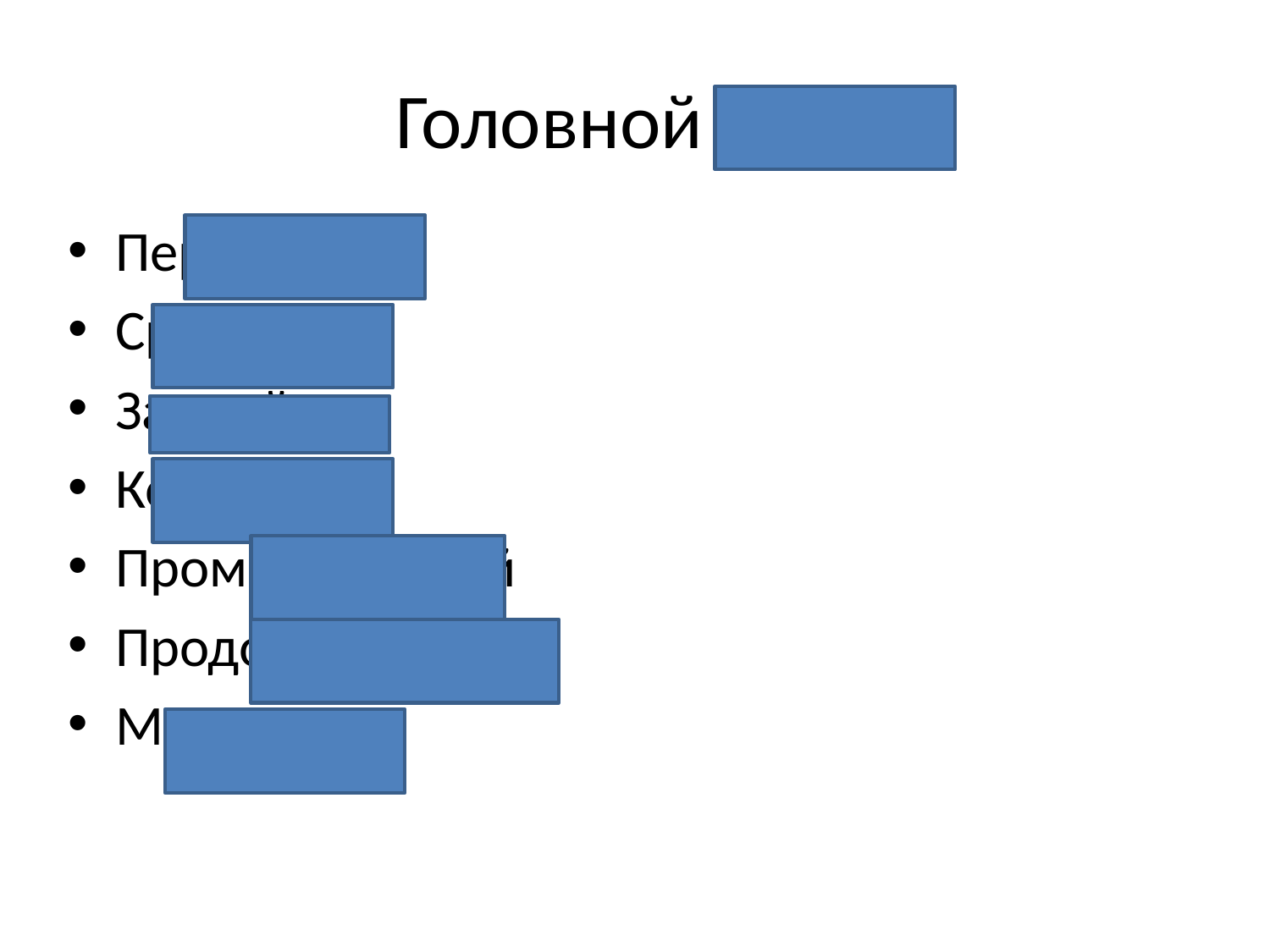

# Головной мозг

Передний
Средний
Задний
Конечный
Промежуточный
Продолговатый
Мозжечок